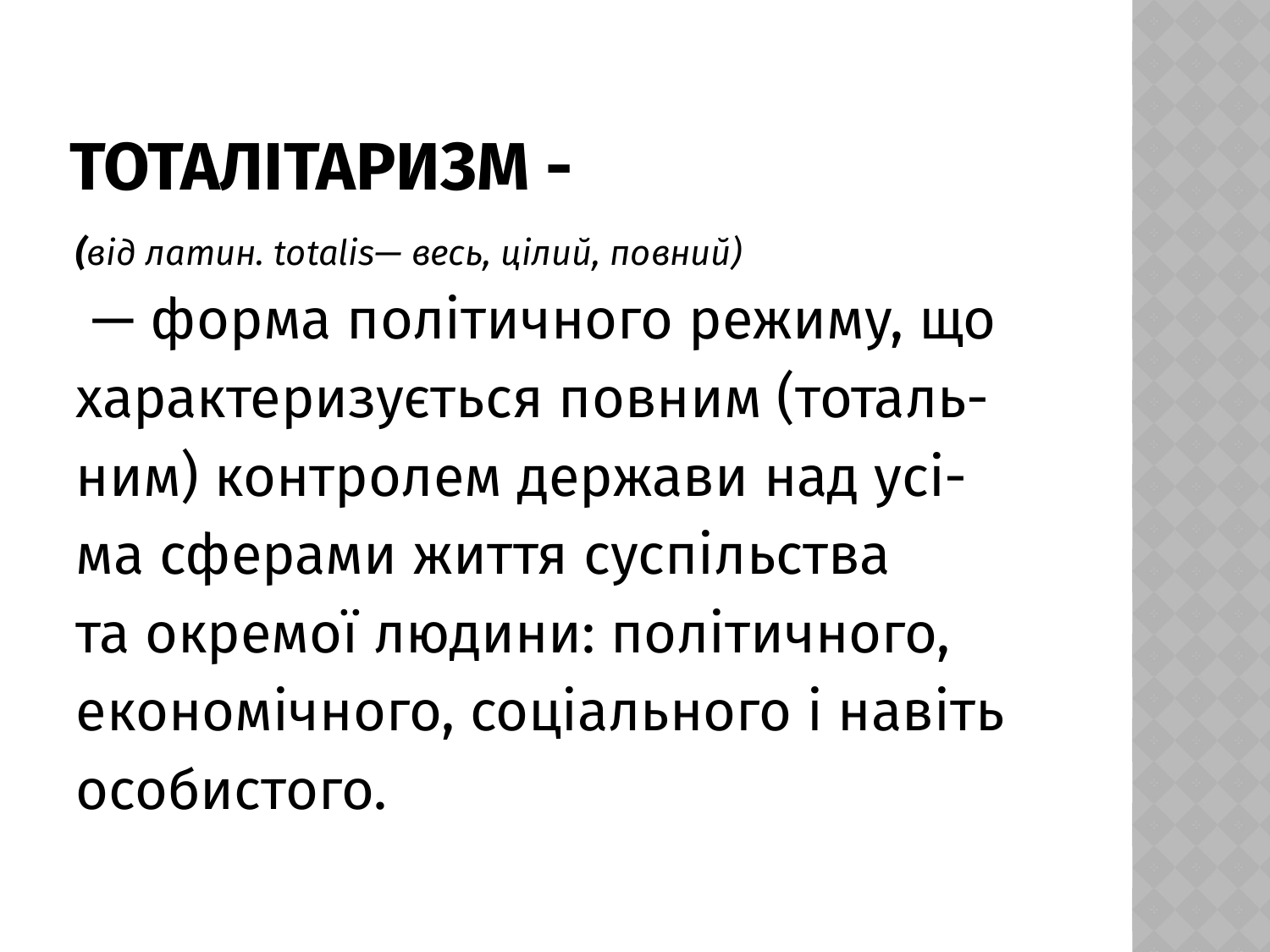

# Тоталітаризм -
(від латин. totalis— весь, цілий, повний)
 — форма політичного режиму, що
характеризується повним (тоталь-
ним) контролем держави над усі-
ма сферами життя суспільства
та окремої людини: політичного,
економічного, соціального і навіть
особистого.